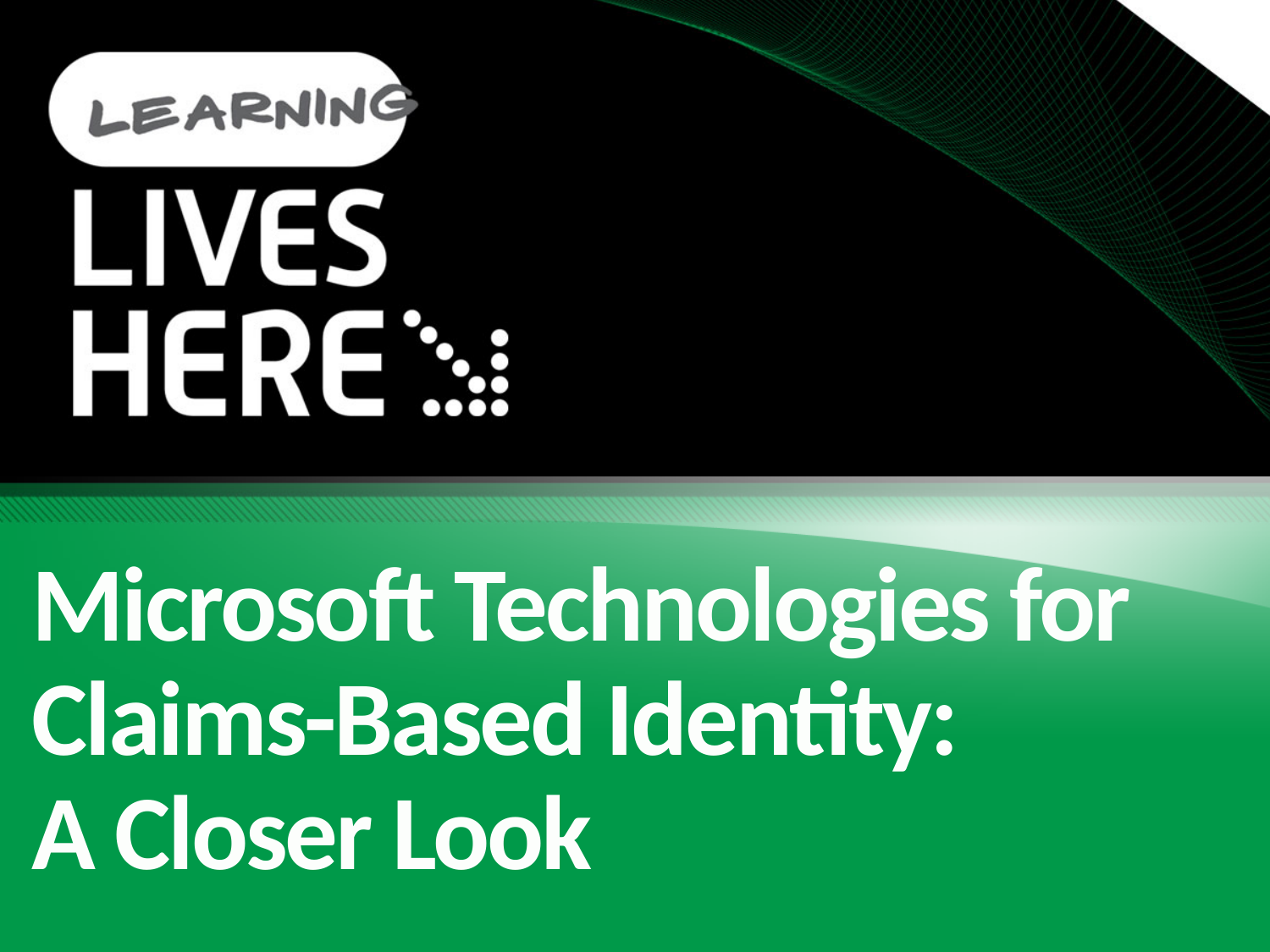

# Microsoft Technologies for Claims-Based Identity: A Closer Look